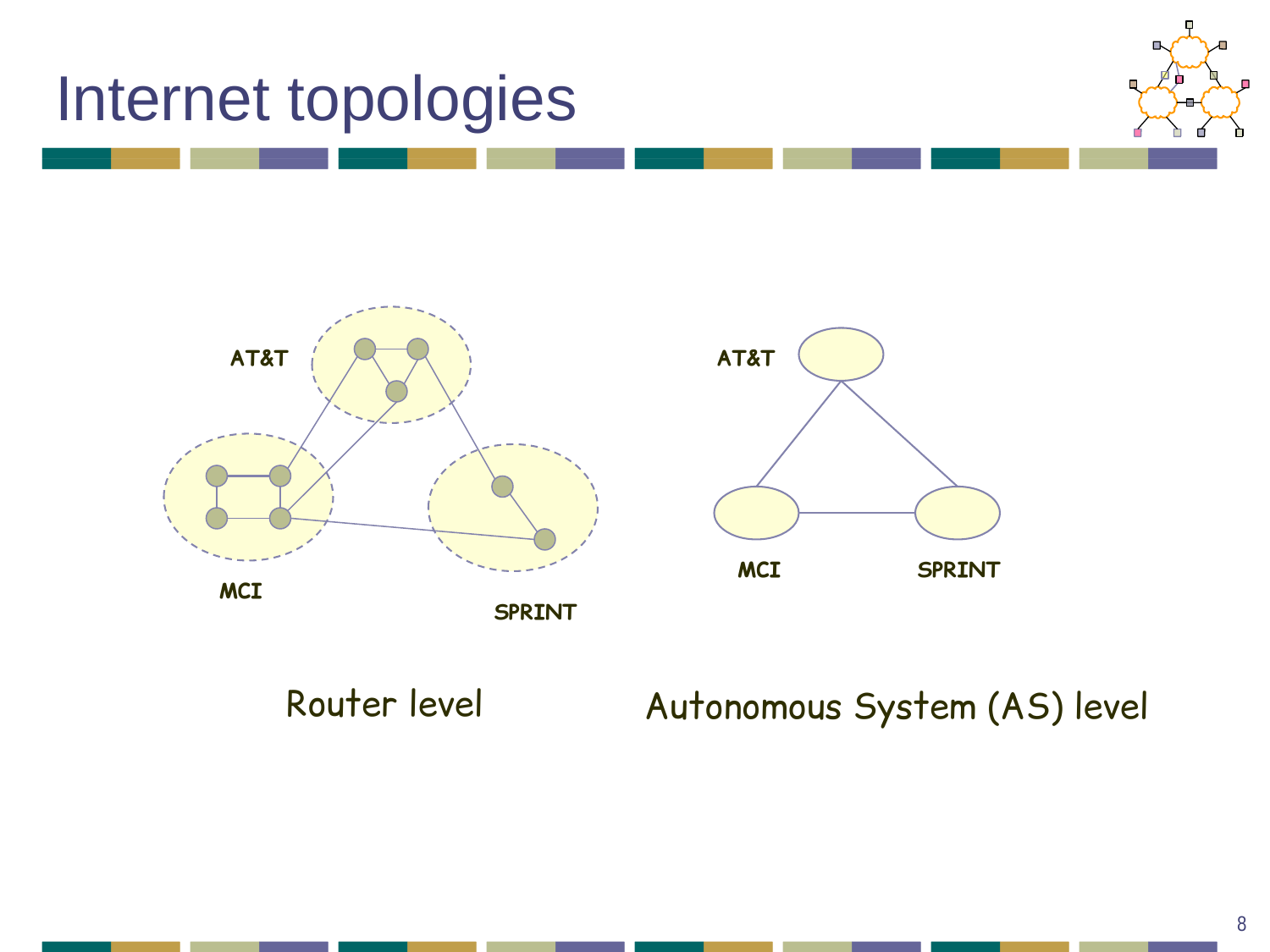

# Internet topologies

AT&T
MCI
SPRINT

AT&T
MCI
SPRINT

Router level
Autonomous System (AS) level
8